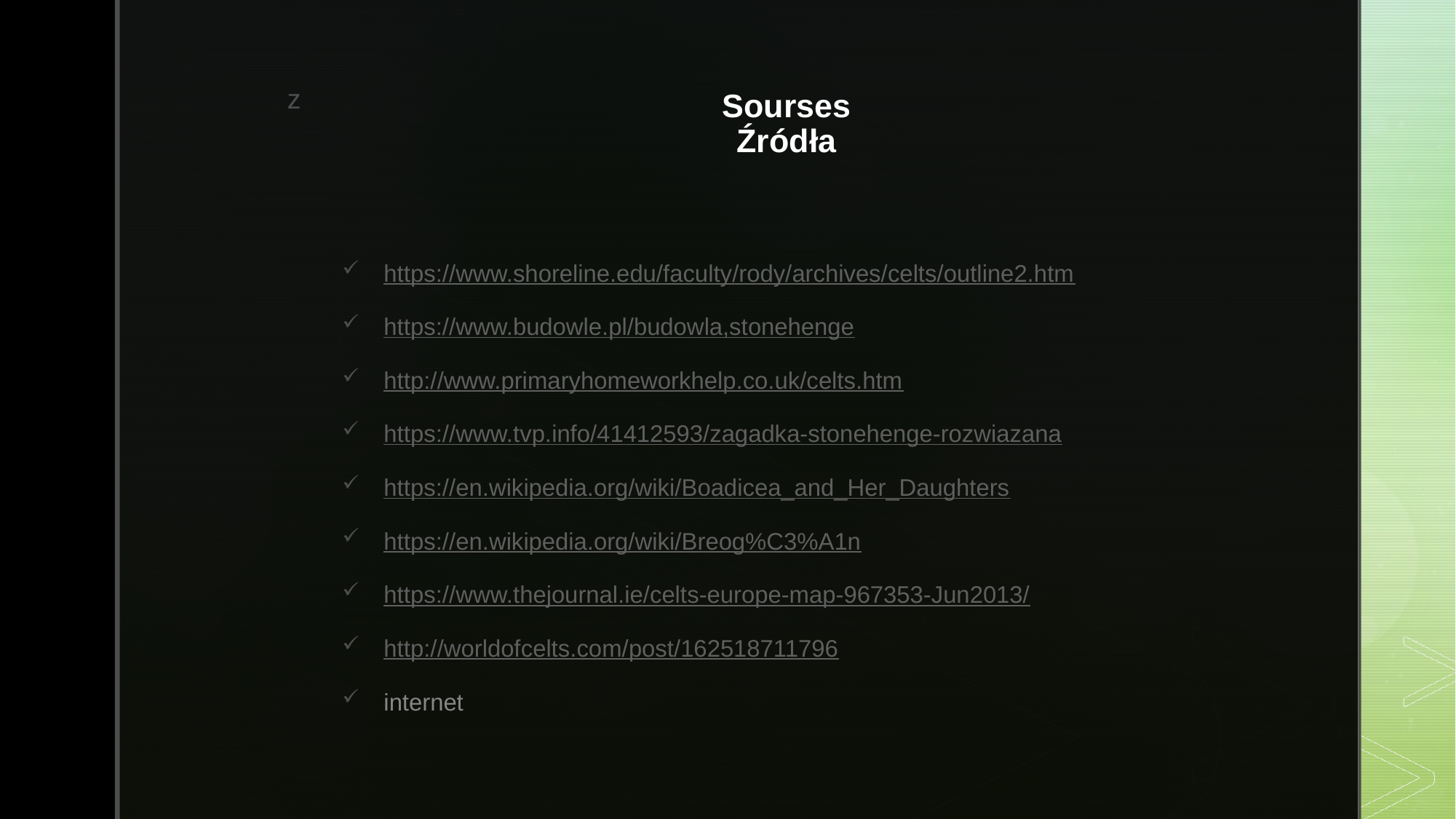

# Sourses Źródła
https://www.shoreline.edu/faculty/rody/archives/celts/outline2.htm
https://www.budowle.pl/budowla,stonehenge
http://www.primaryhomeworkhelp.co.uk/celts.htm
https://www.tvp.info/41412593/zagadka-stonehenge-rozwiazana
https://en.wikipedia.org/wiki/Boadicea_and_Her_Daughters
https://en.wikipedia.org/wiki/Breog%C3%A1n
https://www.thejournal.ie/celts-europe-map-967353-Jun2013/
http://worldofcelts.com/post/162518711796
internet